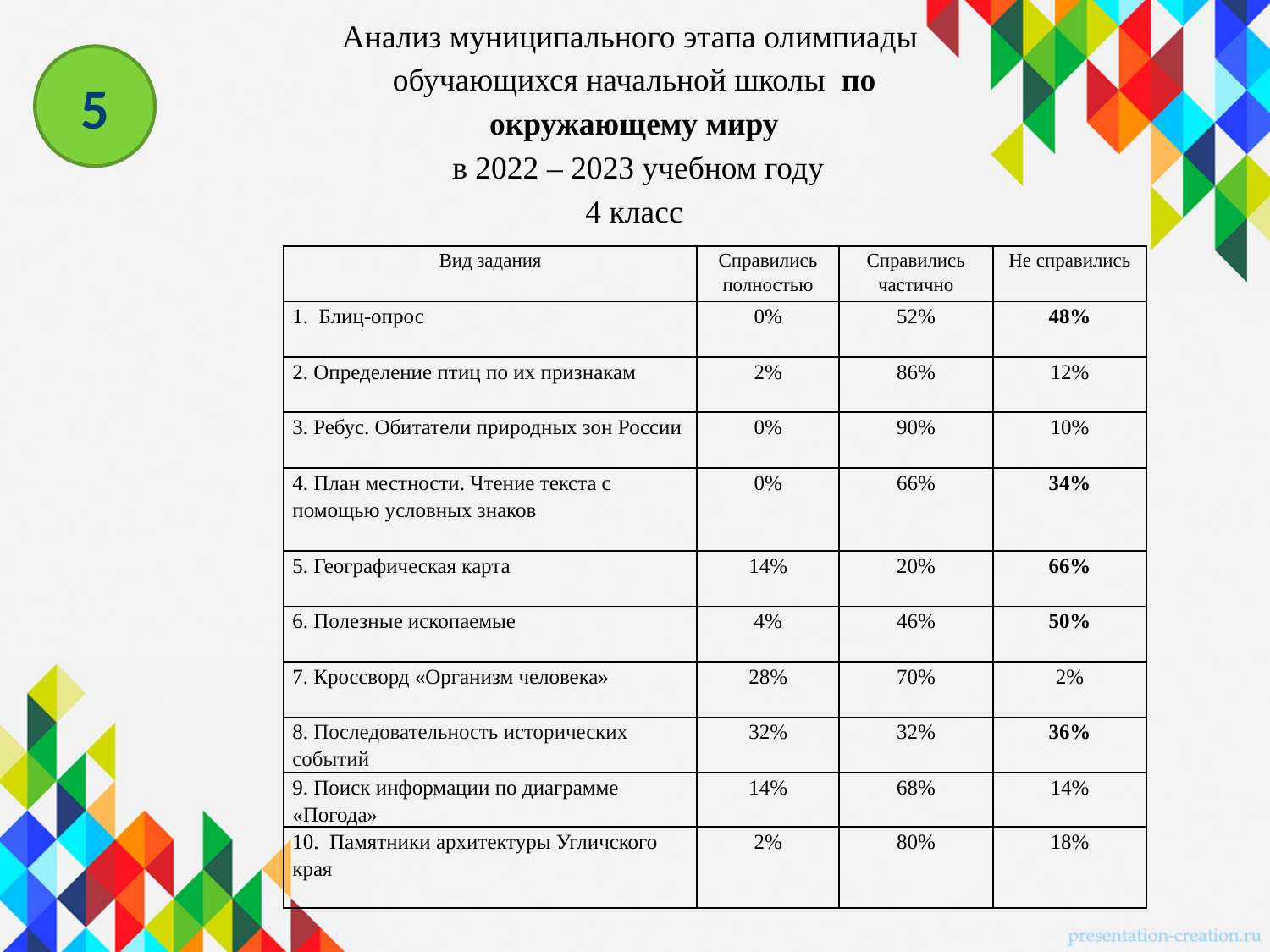

Анализ муниципального этапа олимпиады
обучающихся начальной школы  по окружающему миру
 в 2022 – 2023 учебном году
 4 класс
5
| Вид задания | Справились полностью | Справились частично | Не справились |
| --- | --- | --- | --- |
| 1.  Блиц-опрос | 0% | 52% | 48% |
| 2. Определение птиц по их признакам | 2% | 86% | 12% |
| 3. Ребус. Обитатели природных зон России | 0% | 90% | 10% |
| 4. План местности. Чтение текста с помощью условных знаков | 0% | 66% | 34% |
| 5. Географическая карта | 14% | 20% | 66% |
| 6. Полезные ископаемые | 4% | 46% | 50% |
| 7. Кроссворд «Организм человека» | 28% | 70% | 2% |
| 8. Последовательность исторических событий | 32% | 32% | 36% |
| 9. Поиск информации по диаграмме «Погода» | 14% | 68% | 14% |
| 10. Памятники архитектуры Угличского края | 2% | 80% | 18% |